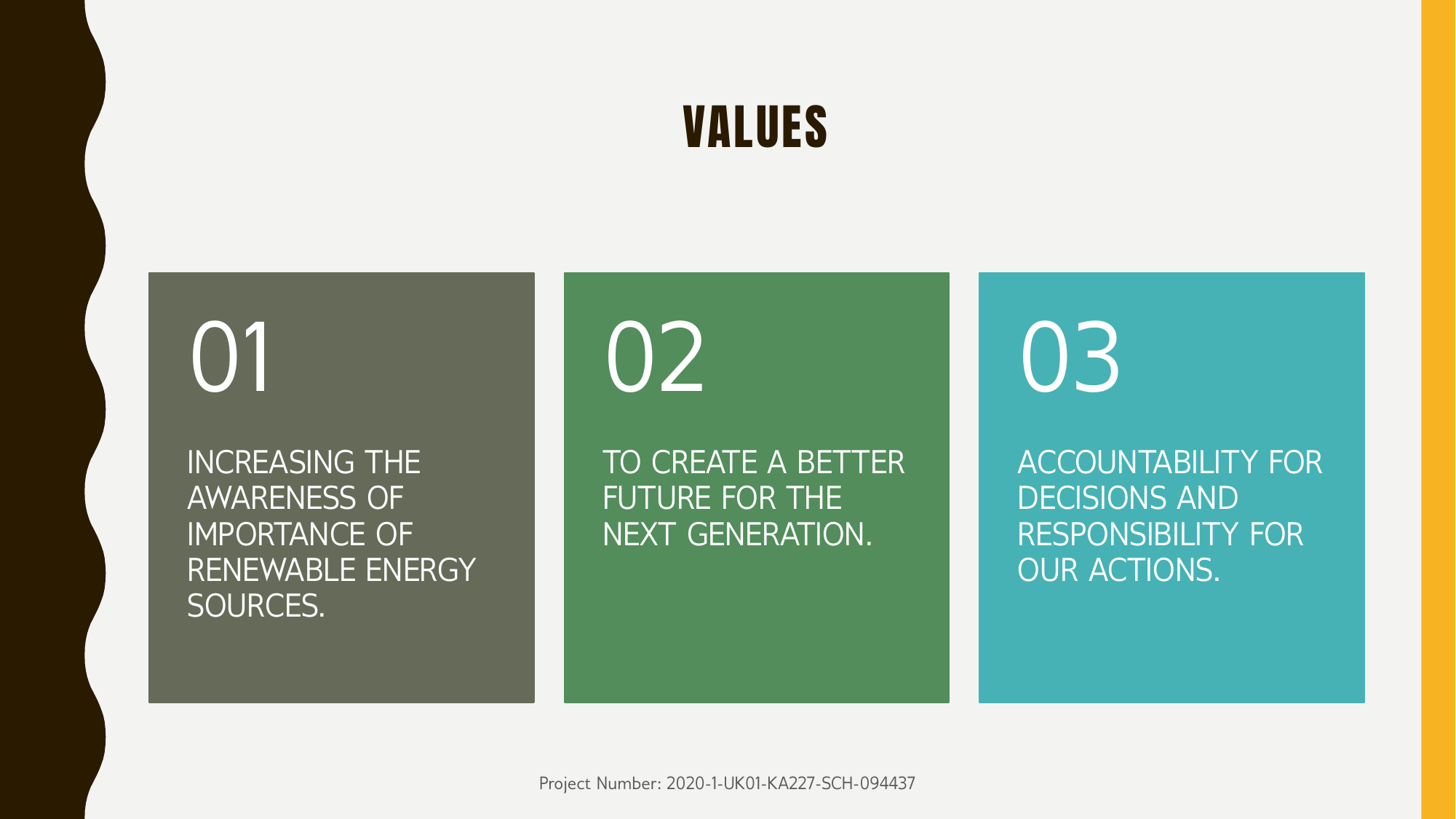

# values
Increasing the awareness of importance of renewable energy sources.
01
To create a better future for the next generation.
02
Accountability for decisions and responsibility for our actions.
03
Project Number: 2020-1-UK01-KA227-SCH-094437